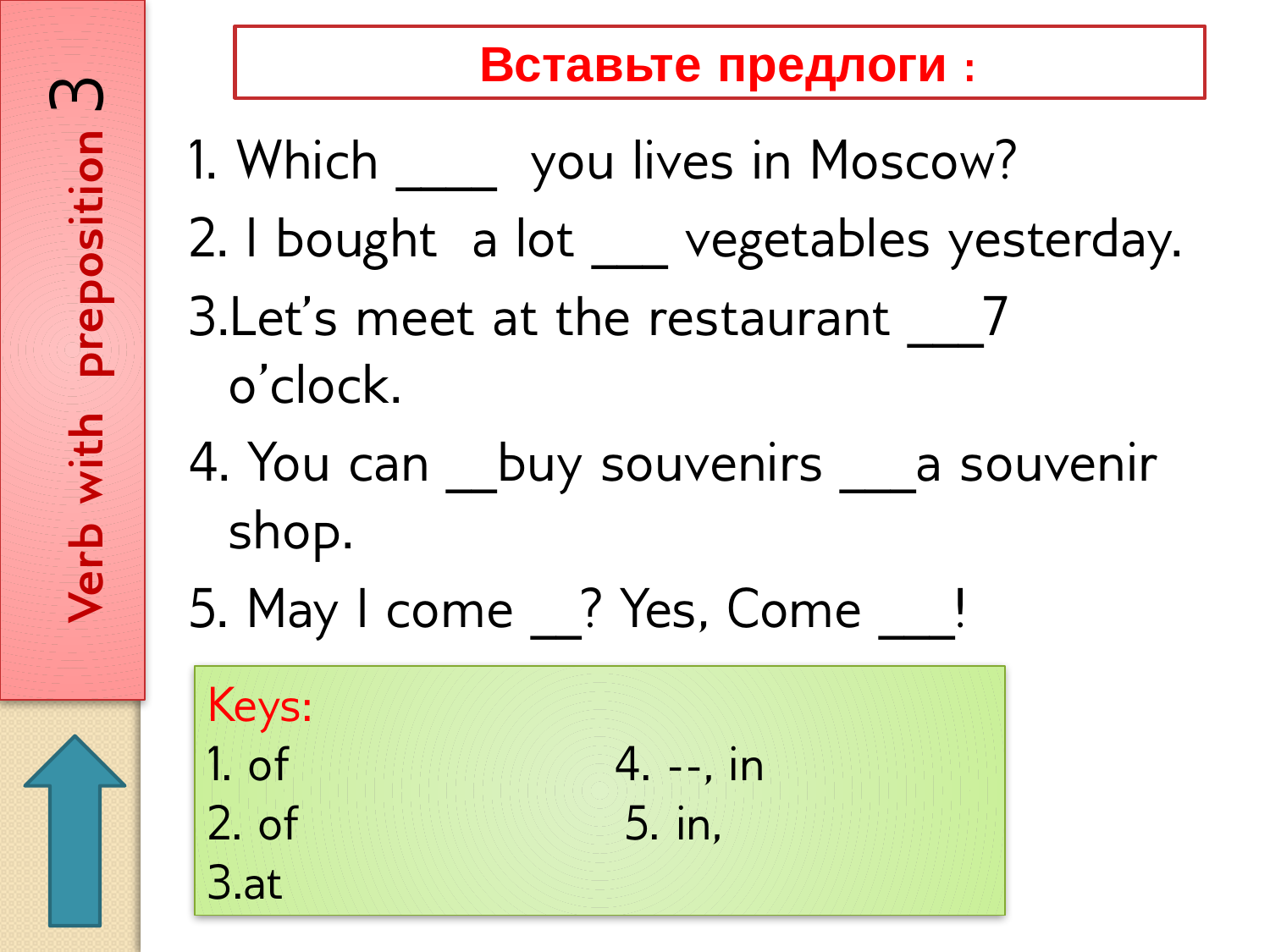

Verb with  preposition 3
 Вставьте предлоги :
1. Which ____  you lives in Moscow?
2. I bought  a lot ___ vegetables yesterday.
3.Let’s meet at the restaurant ___7 o’clock.
4. You can __buy souvenirs ___a souvenir  shop.
5. May I come __? Yes, Come ___!

Keys:
1. of                      4. --, in
2. of                      5. in,
3.at